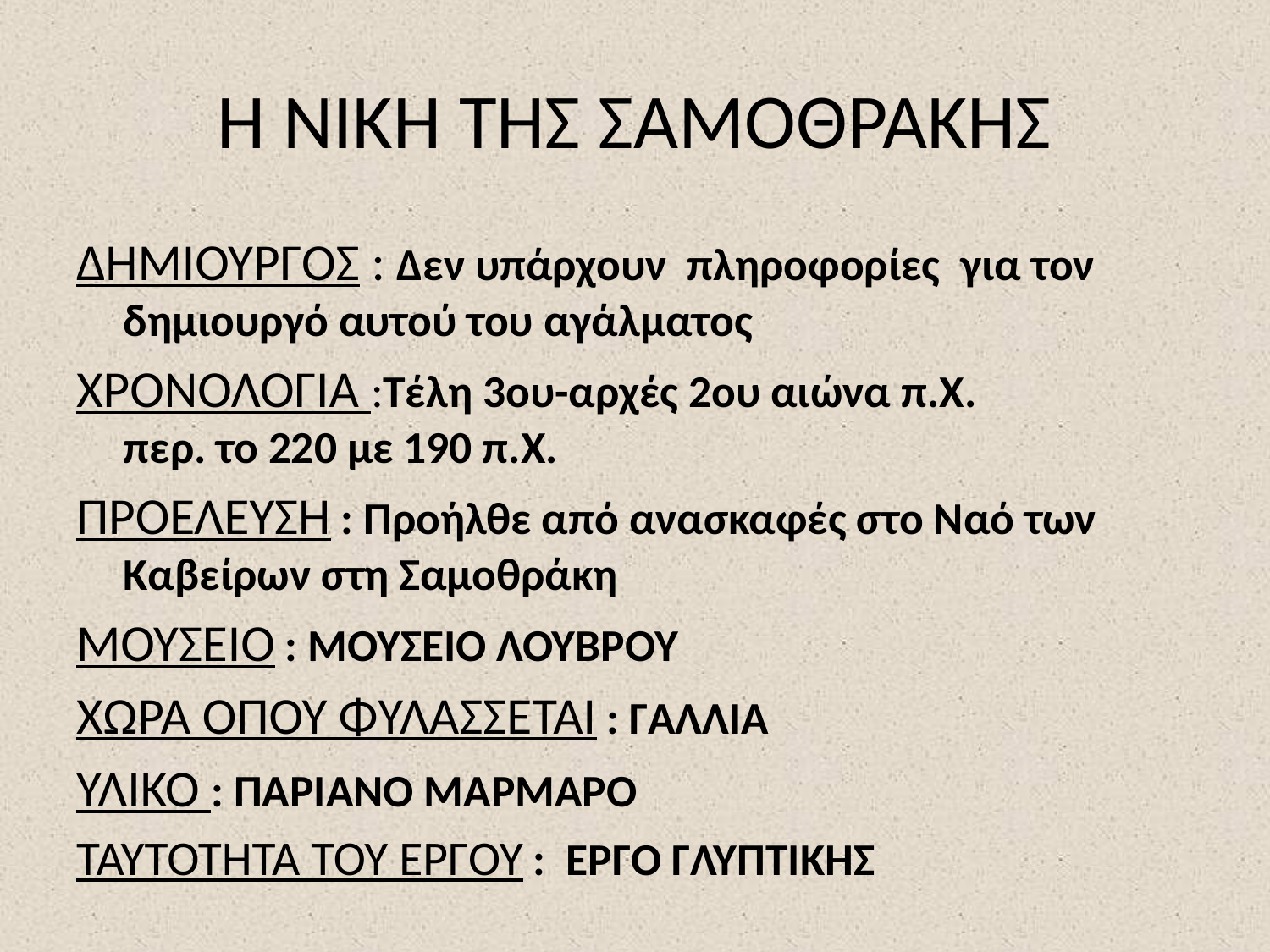

# Η ΝΙΚΗ ΤΗΣ ΣΑΜΟΘΡΑΚΗΣ
ΔΗΜΙΟΥΡΓΟΣ : Δεν υπάρχουν  πληροφορίες  για τον δημιουργό αυτού του αγάλματος
ΧΡΟΝΟΛΟΓΙΑ :Τέλη 3ου-αρχές 2ου αιώνα π.Χ.
περ. το 220 με 190 π.Χ.
ΠΡΟΕΛΕΥΣΗ : Προήλθε από ανασκαφές στο Ναό των Καβείρων στη Σαμοθράκη
ΜΟΥΣΕΙΟ : ΜΟΥΣΕΙΟ ΛΟΥΒΡΟΥ
ΧΩΡΑ ΟΠΟΥ ΦΥΛΑΣΣΕΤΑΙ : ΓΑΛΛΙΑ
ΥΛΙΚΟ : ΠΑΡΙΑΝΟ ΜΑΡΜΑΡΟ
ΤΑΥΤΟΤΗΤΑ ΤΟΥ ΕΡΓΟΥ :  ΕΡΓΟ ΓΛΥΠΤΙΚΗΣ